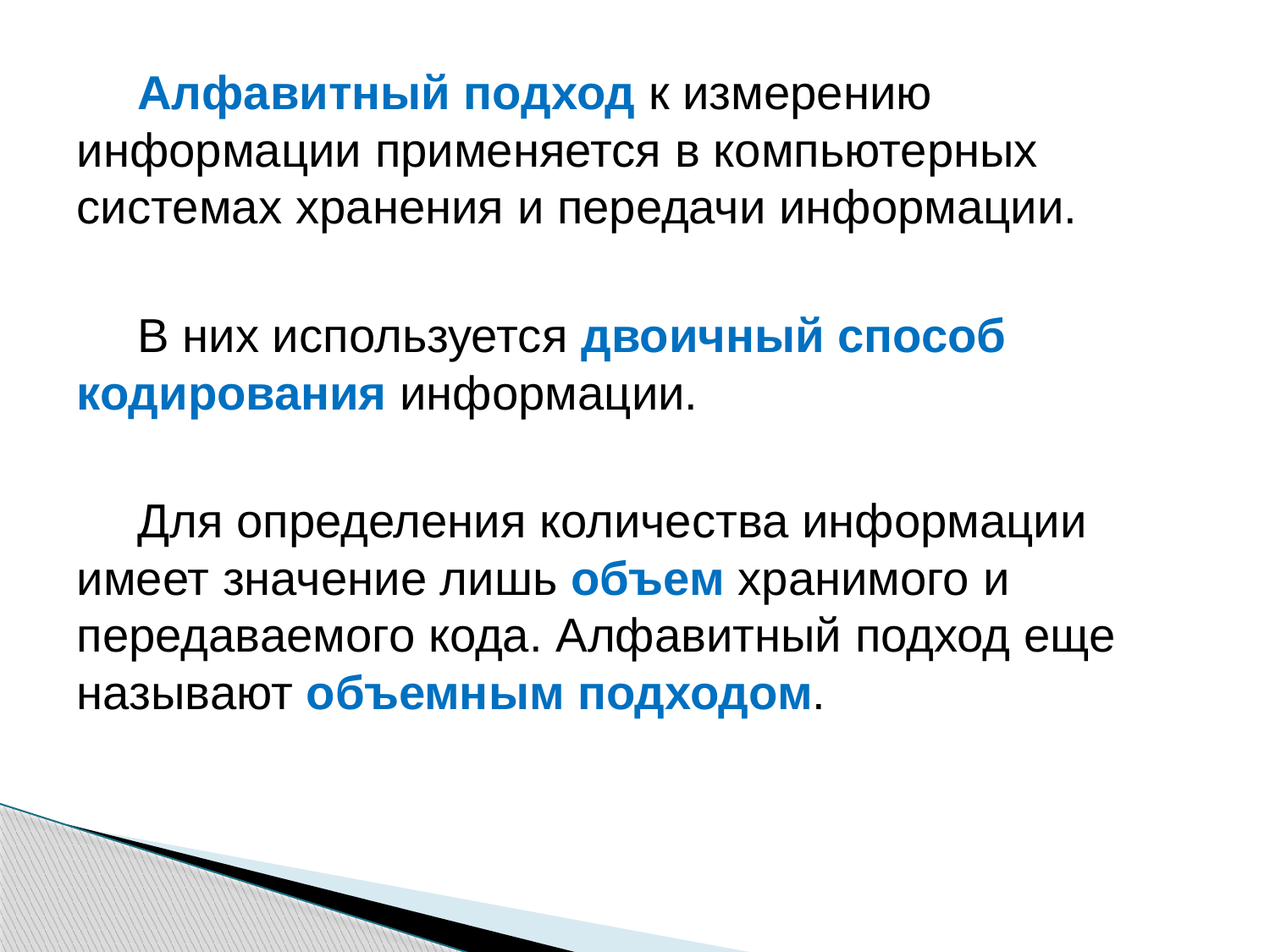

Алфавитный подход к измерению информации применяется в компьютерных системах хранения и передачи информации.

В них используется двоичный способ кодирования информации.

Для определения количества информации имеет значение лишь объем хранимого и передаваемого кода. Алфавитный подход еще называют объемным подходом.